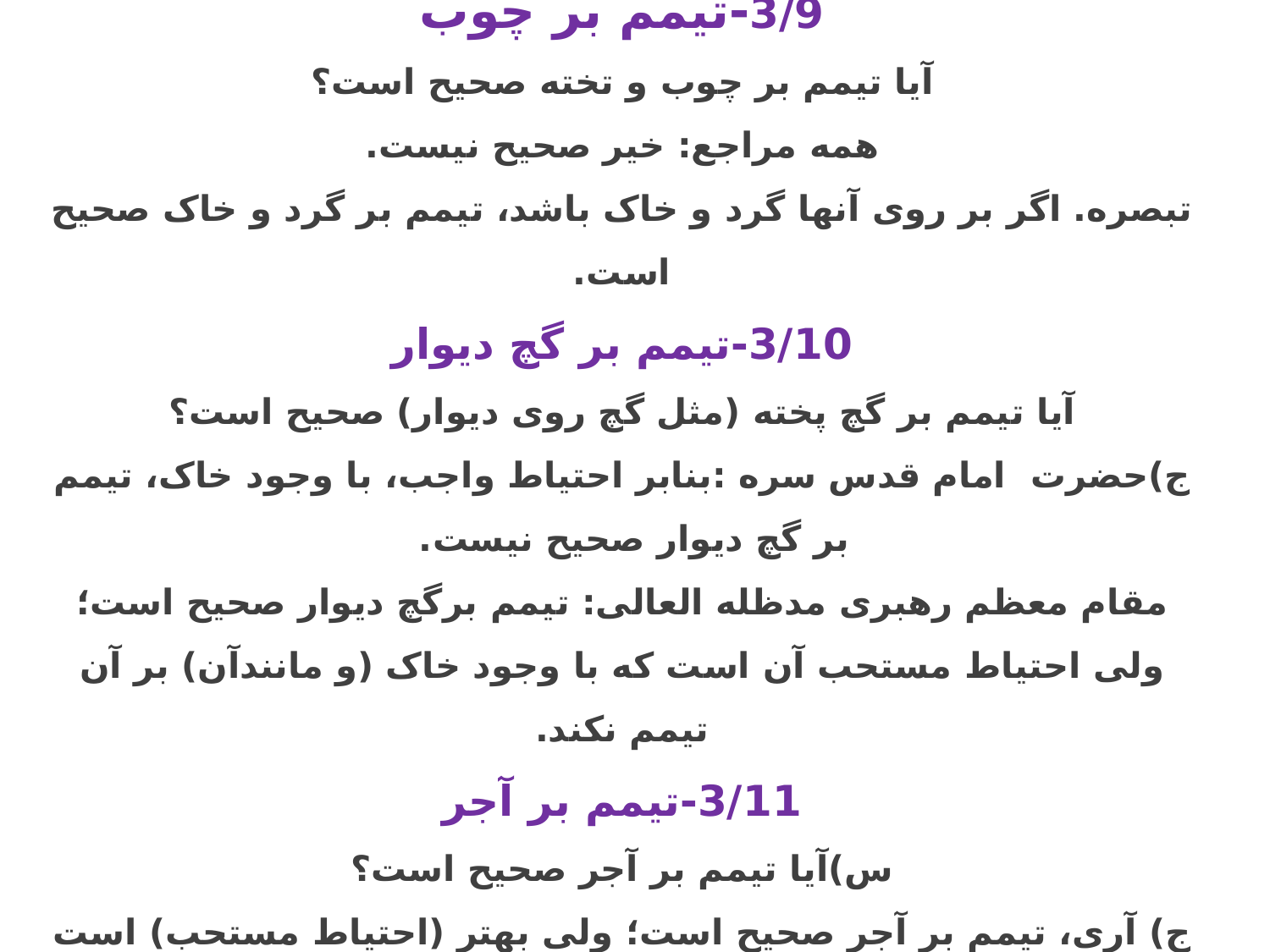

3/9-تیمم بر چوب
آیا تیمم بر چوب و تخته صحیح است؟
همه مراجع: خیر صحیح نیست.
تبصره. اگر بر روی آنها گرد و خاک باشد، تیمم بر گرد و خاک صحیح است.
3/10-تیمم بر گچ دیوار
آیا تیمم بر گچ پخته (مثل گچ روی دیوار) صحیح است؟
ج)حضرت  امام قدس سره :بنابر احتیاط واجب، با وجود خاک، تیمم بر گچ دیوار صحیح نیست.
مقام معظم رهبری مدظله العالی: تیمم برگچ دیوار صحیح است؛ ولی احتیاط مستحب آن است که با وجود خاک (و مانندآن) بر آن تیمم نکند.
3/11-تیمم بر آجر
س)آیا تیمم بر آجر صحیح است؟
ج) آری، تیمم بر آجر صحیح است؛ ولی بهتر (احتیاط مستحب) است با آن تیمم نکنند.